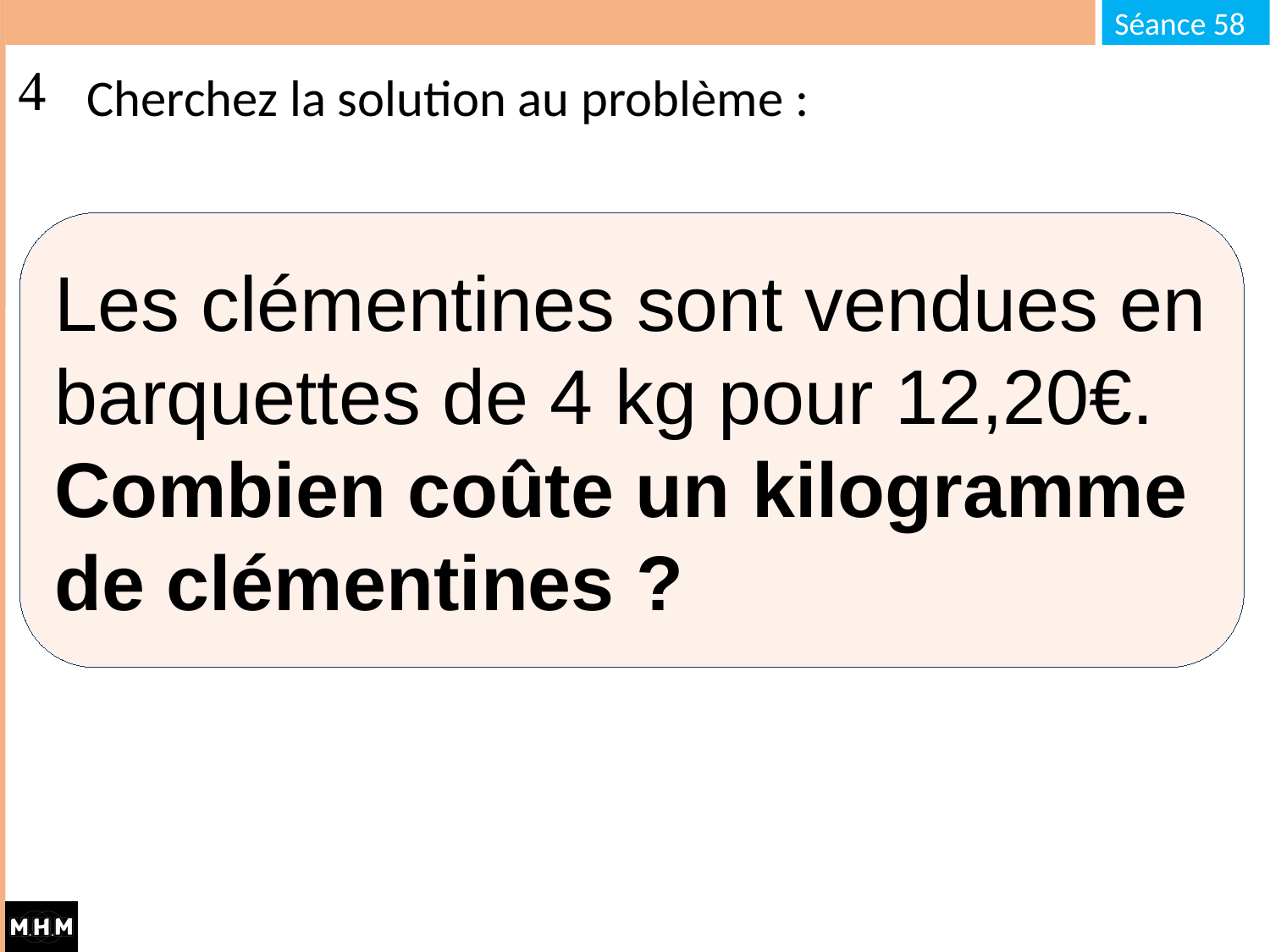

# Cherchez la solution au problème :
Les clémentines sont vendues en barquettes de 4 kg pour 12,20€. Combien coûte un kilogramme de clémentines ?